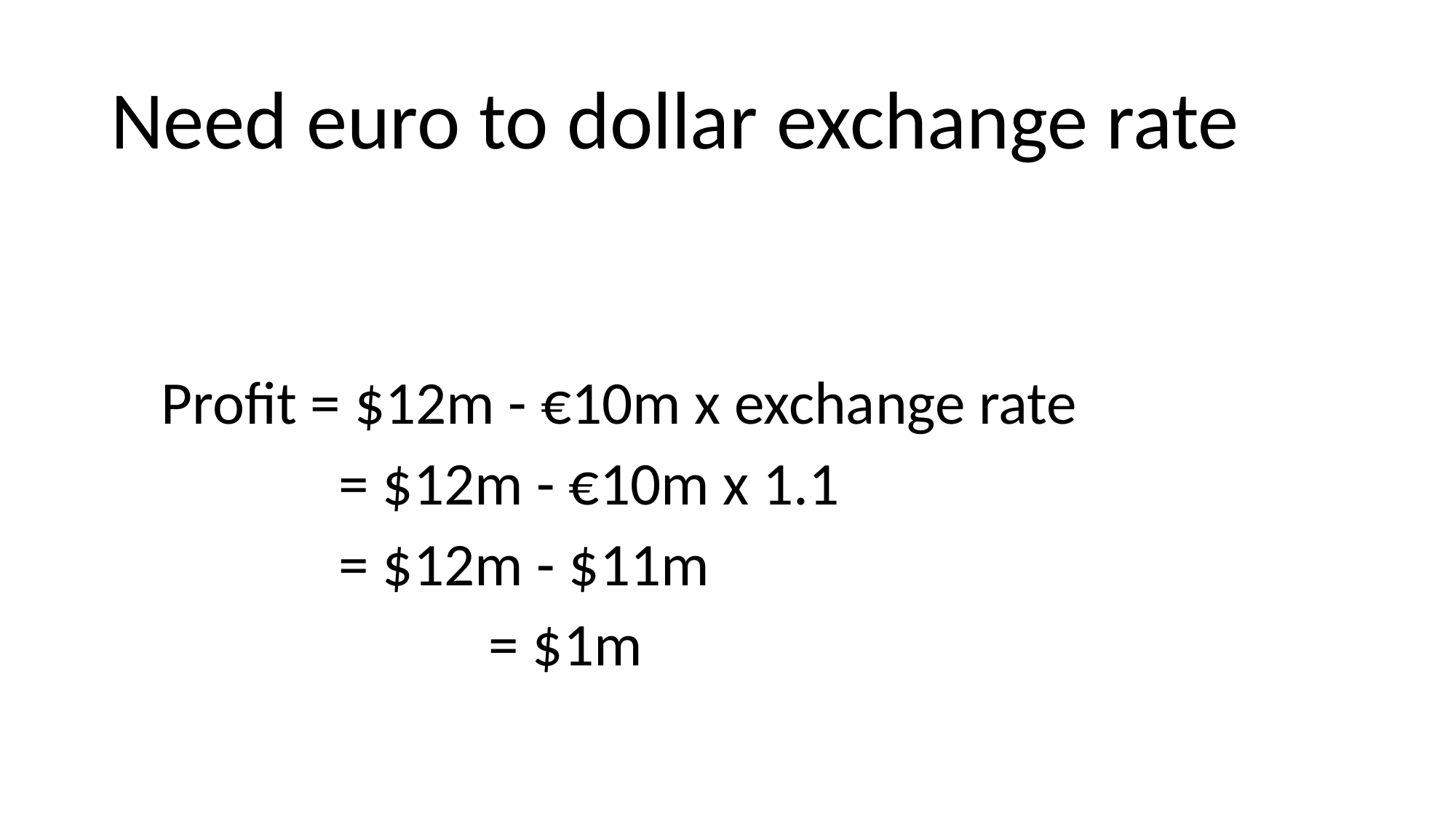

# Need euro to dollar exchange rate

Profit = $12m - €10m x exchange rate
             = $12m - €10m x 1.1
             = $12m - $11m
			= $1m